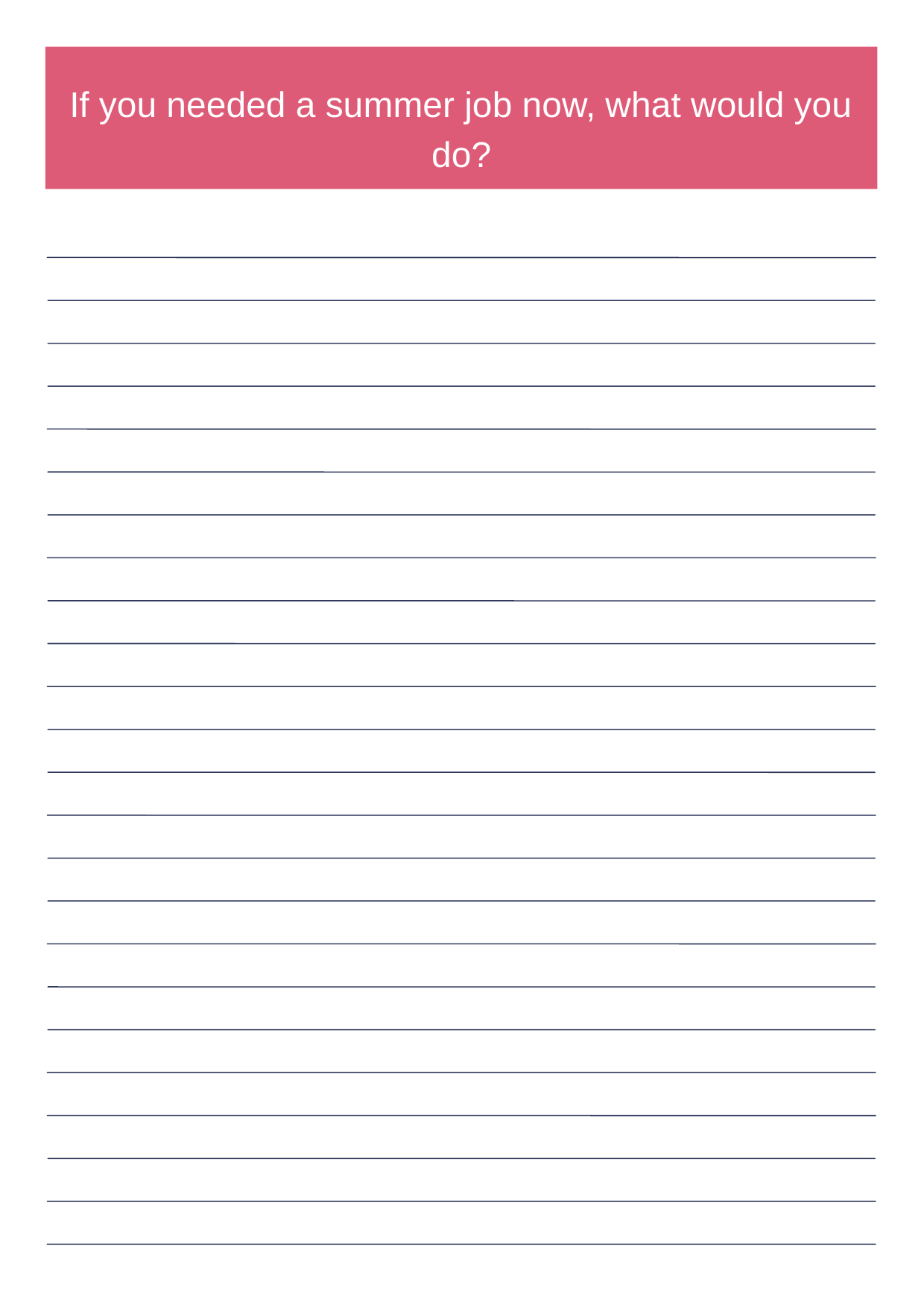

If you needed a summer job now, what would you do?